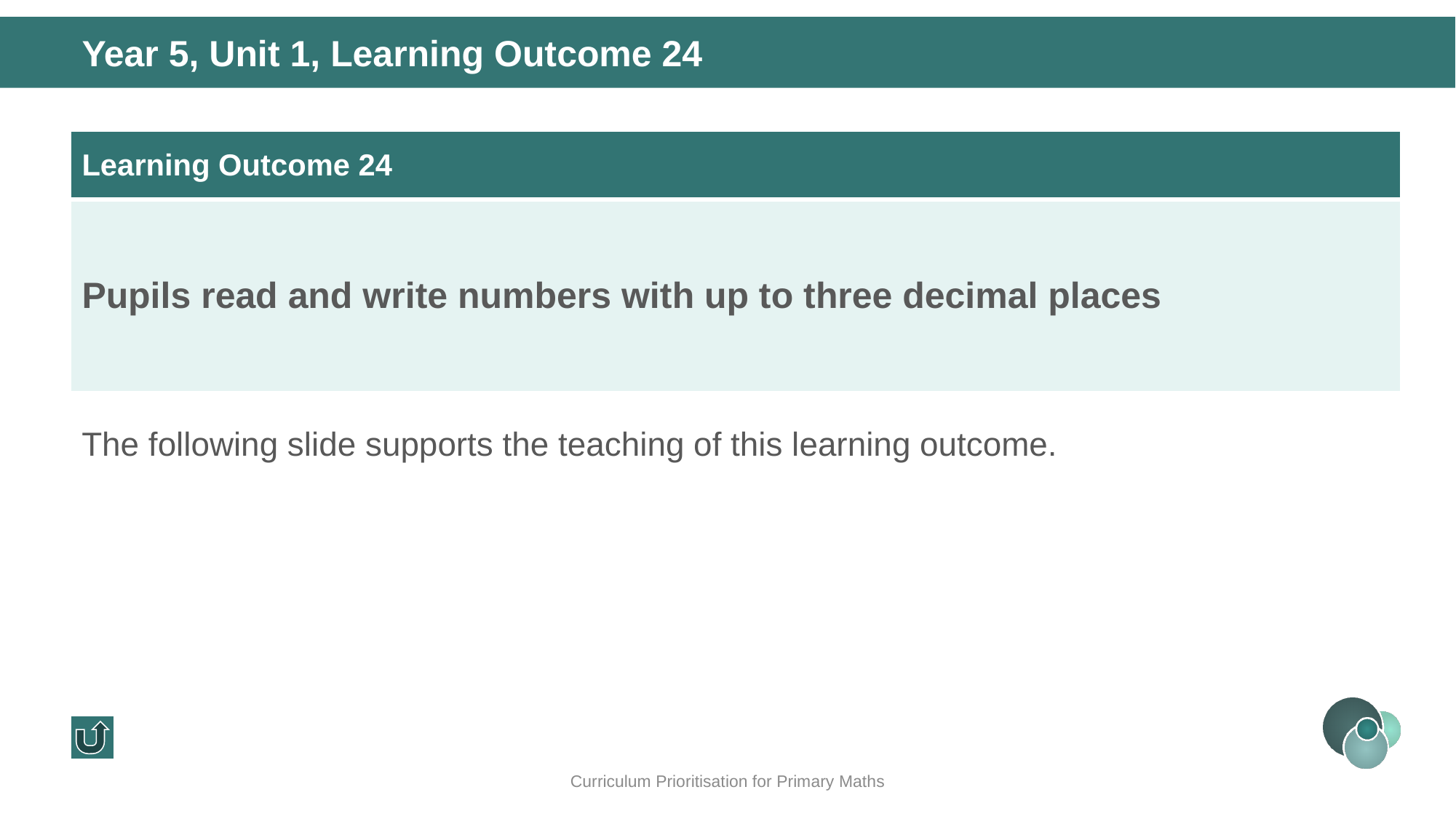

Year 5, Unit 1, Learning Outcome 24
| Learning Outcome 24 |
| --- |
| Pupils read and write numbers with up to three decimal places |
The following slide supports the teaching of this learning outcome.

Curriculum Prioritisation for Primary Maths